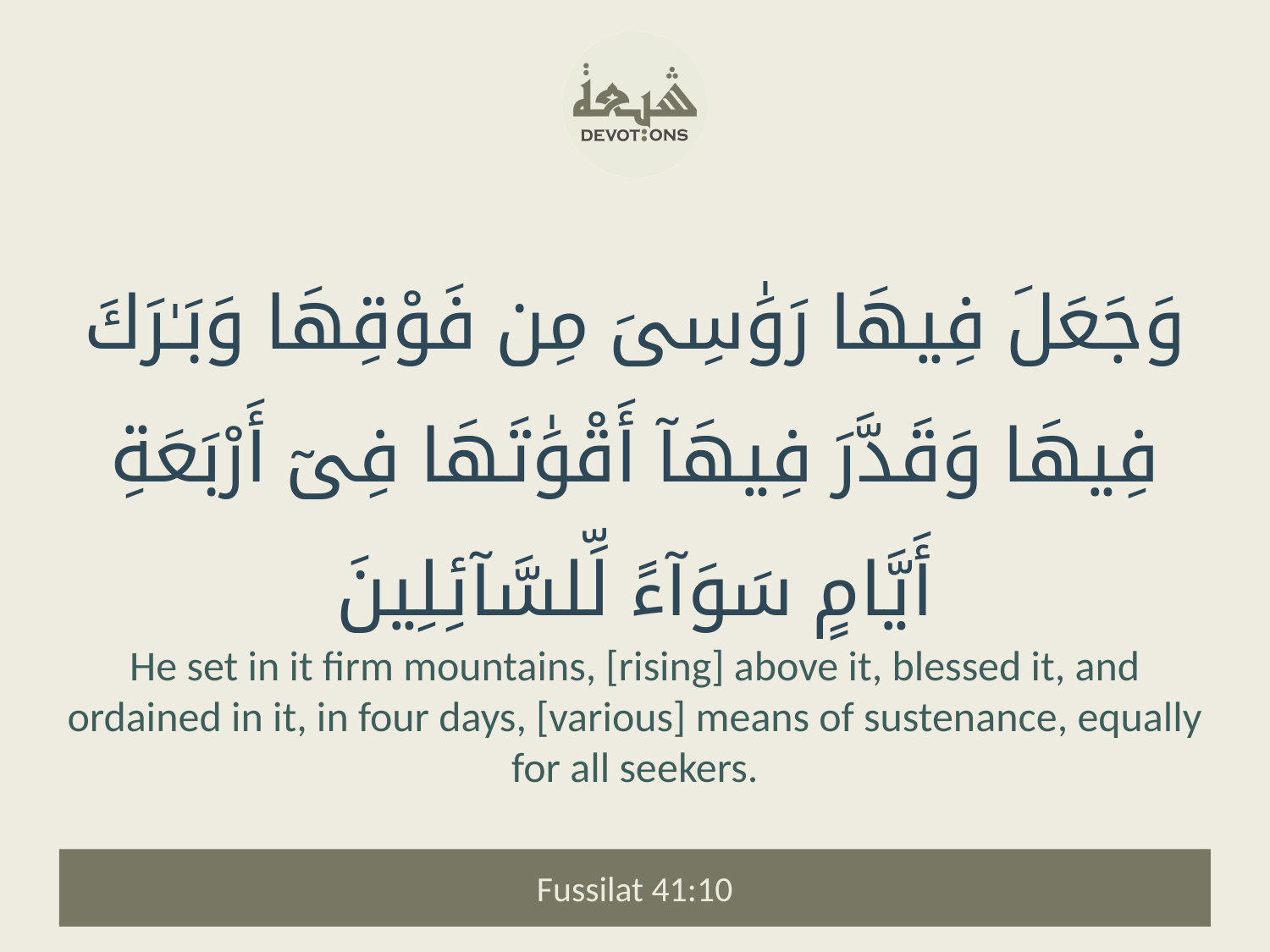

وَجَعَلَ فِيهَا رَوَٰسِىَ مِن فَوْقِهَا وَبَـٰرَكَ فِيهَا وَقَدَّرَ فِيهَآ أَقْوَٰتَهَا فِىٓ أَرْبَعَةِ أَيَّامٍ سَوَآءً لِّلسَّآئِلِينَ
He set in it firm mountains, [rising] above it, blessed it, and ordained in it, in four days, [various] means of sustenance, equally for all seekers.
Fussilat 41:10